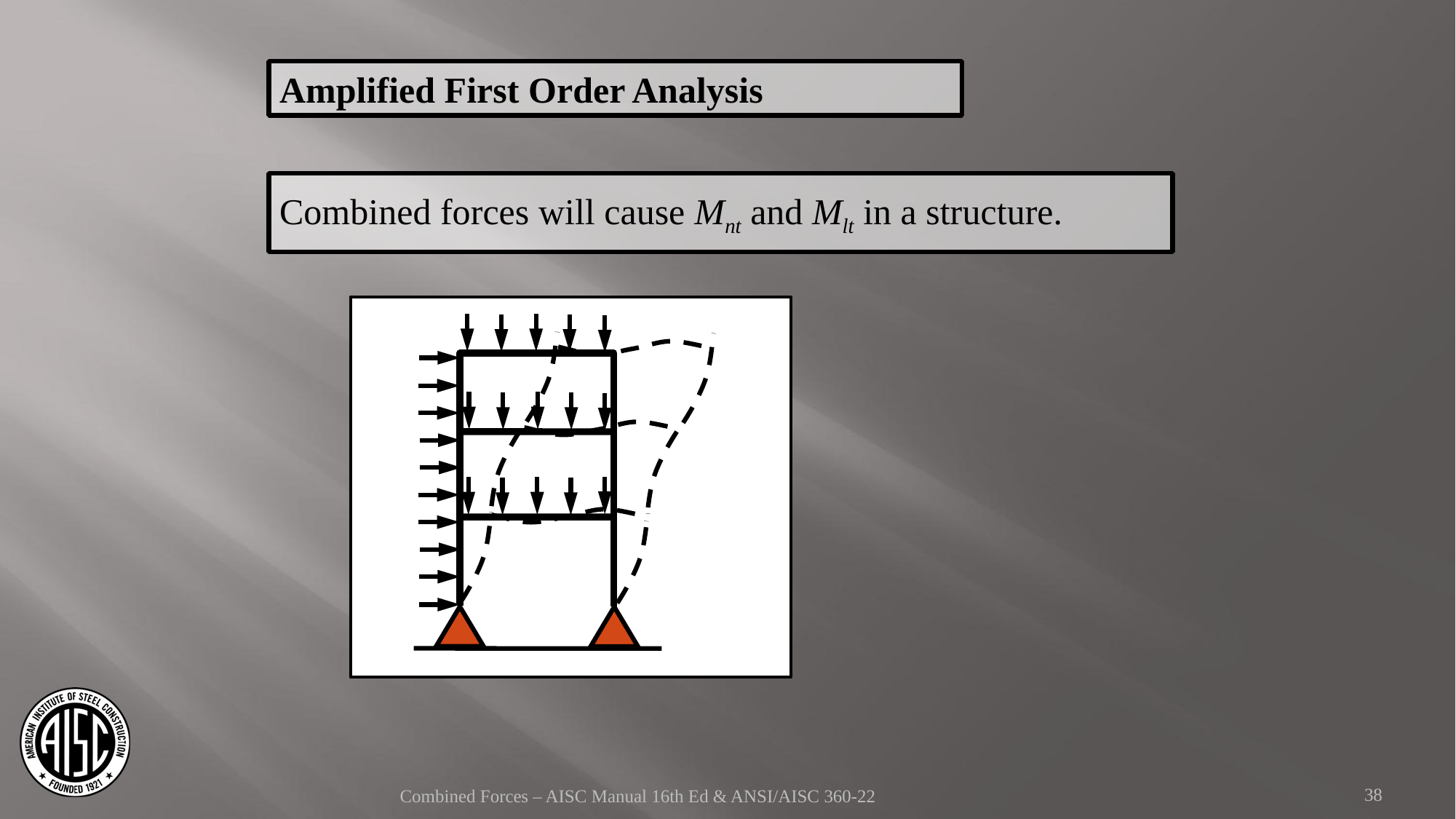

Amplified First Order Analysis
Combined forces will cause Mnt and Mlt in a structure.

38
Combined Forces – AISC Manual 16th Ed & ANSI/AISC 360-22